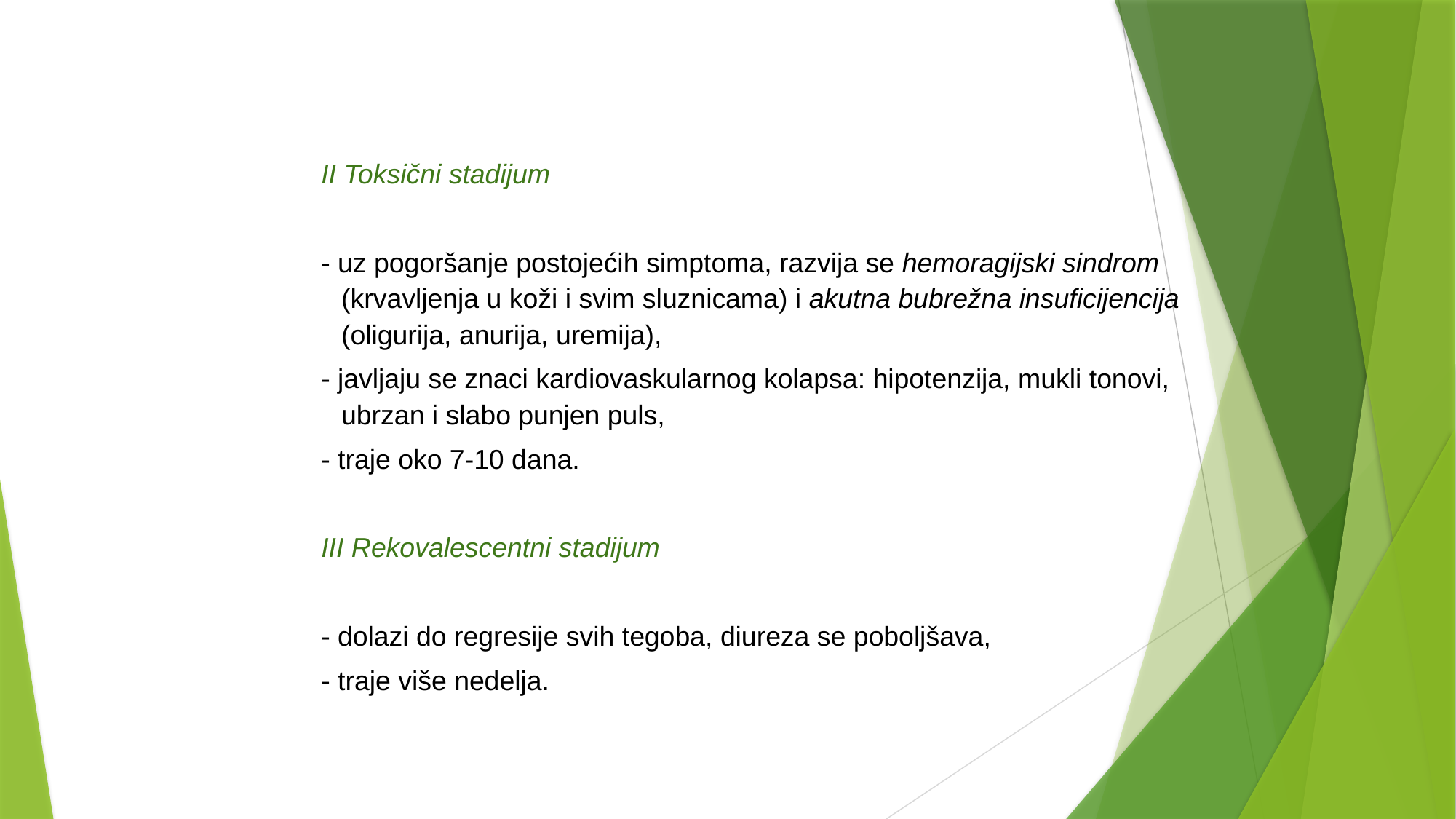

II Toksični stadijum

- uz pogoršanje postojećih simptoma, razvija se hemoragijski sindrom (krvavljenja u koži i svim sluznicama) i akutna bubrežna insuficijencija (oligurija, anurija, uremija),
- javljaju se znaci kardiovaskularnog kolapsa: hipotenzija, mukli tonovi, ubrzan i slabo punjen puls,
- traje oko 7-10 dana.

III Rekovalescentni stadijum

- dolazi do regresije svih tegoba, diureza se poboljšava,
- traje više nedelja.